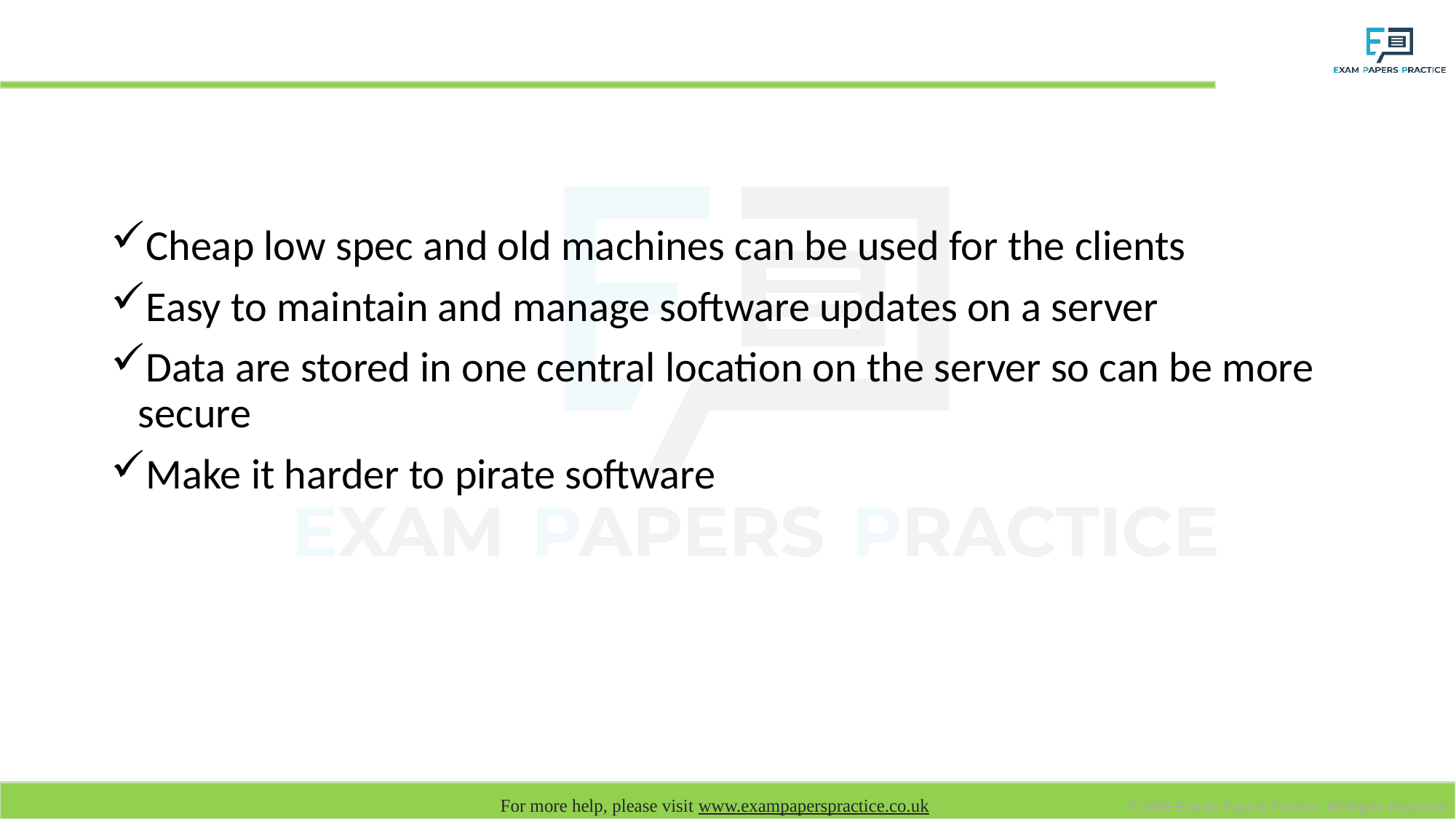

# Advantages of thin client
Cheap low spec and old machines can be used for the clients
Easy to maintain and manage software updates on a server
Data are stored in one central location on the server so can be more secure
Make it harder to pirate software